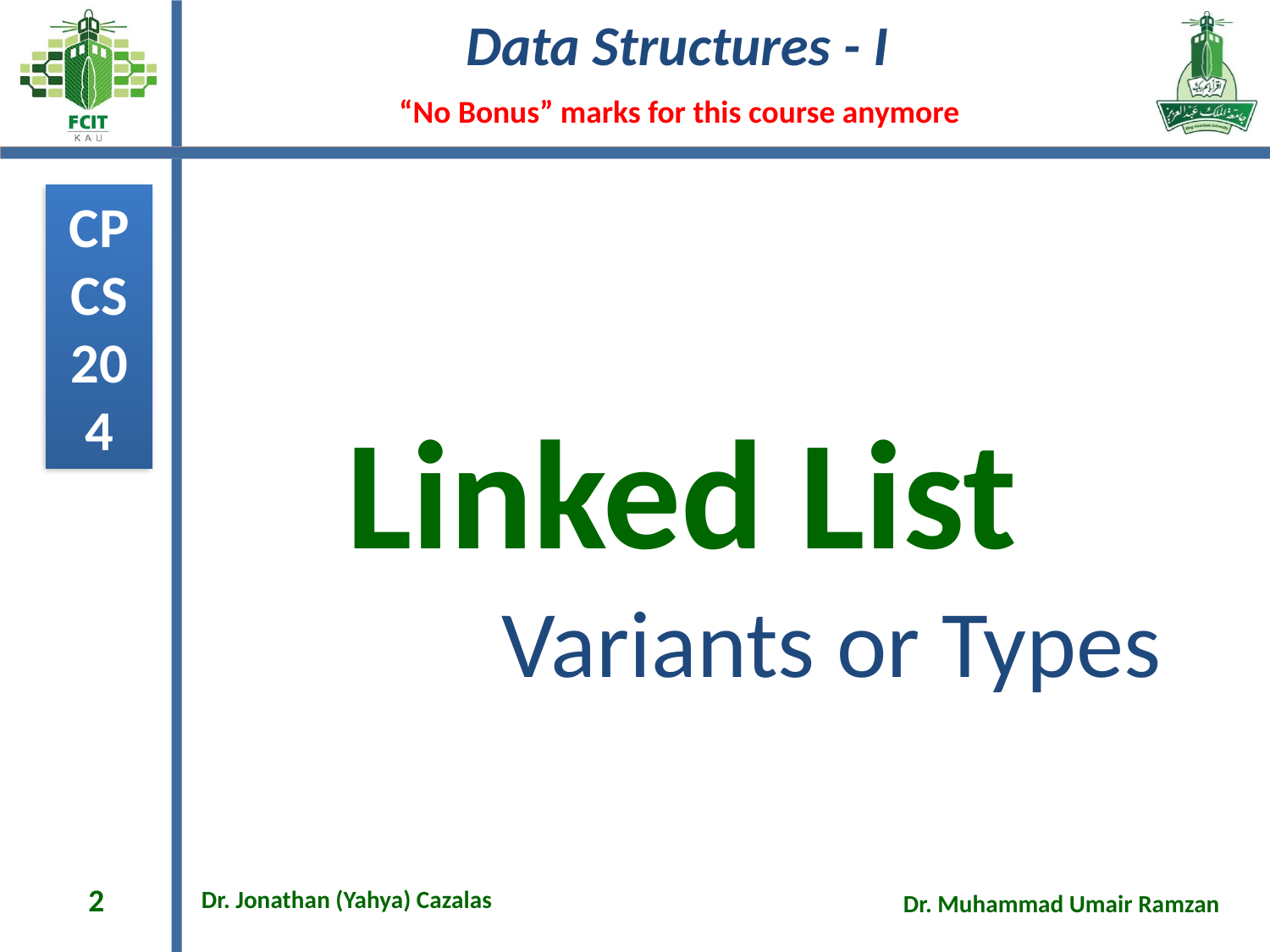

# Linked List
Variants or Types
2